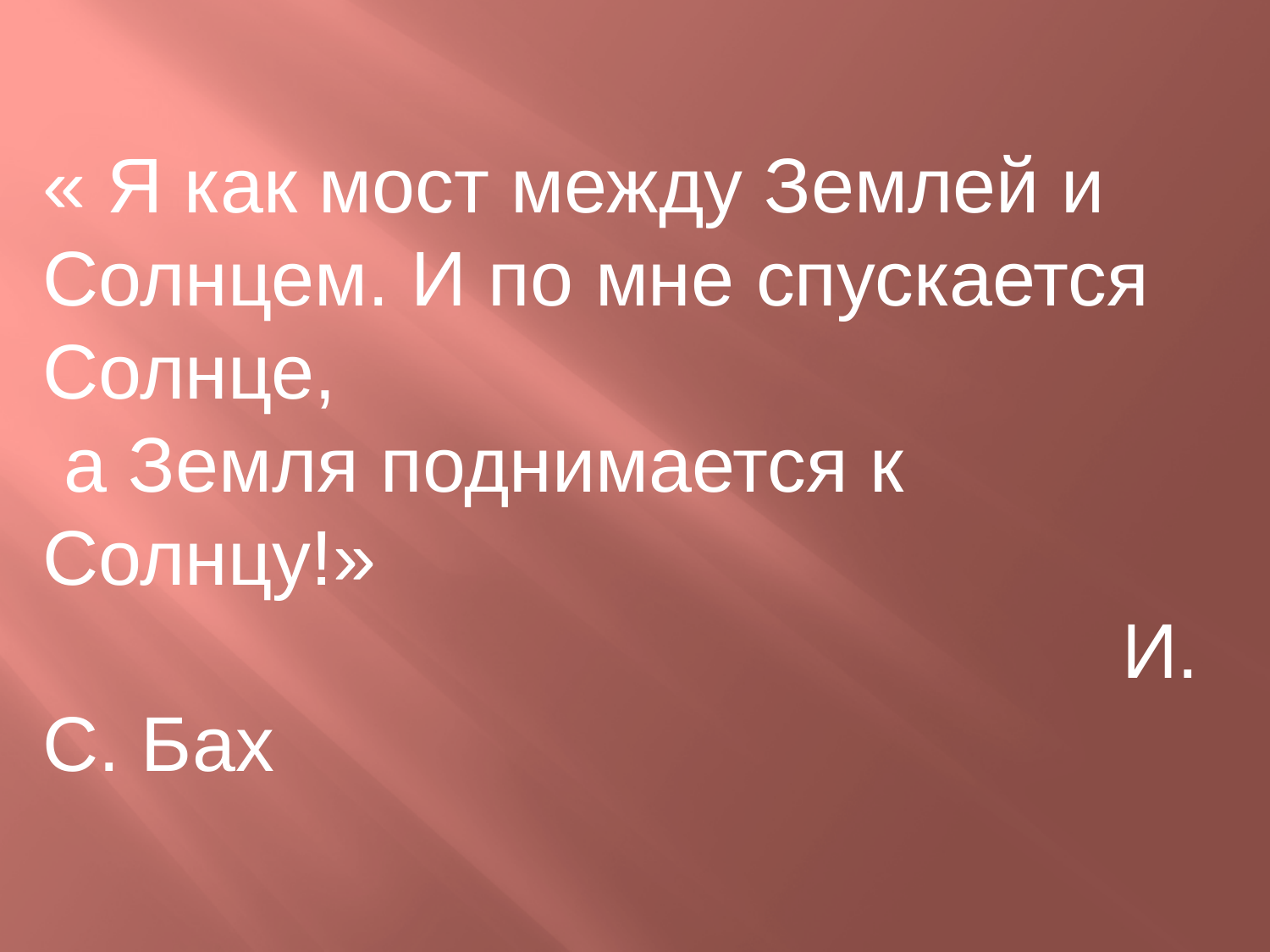

« Я как мост между Землей и Солнцем. И по мне спускается Солнце,
 а Земля поднимается к Солнцу!»
                                                  И. С. Бах